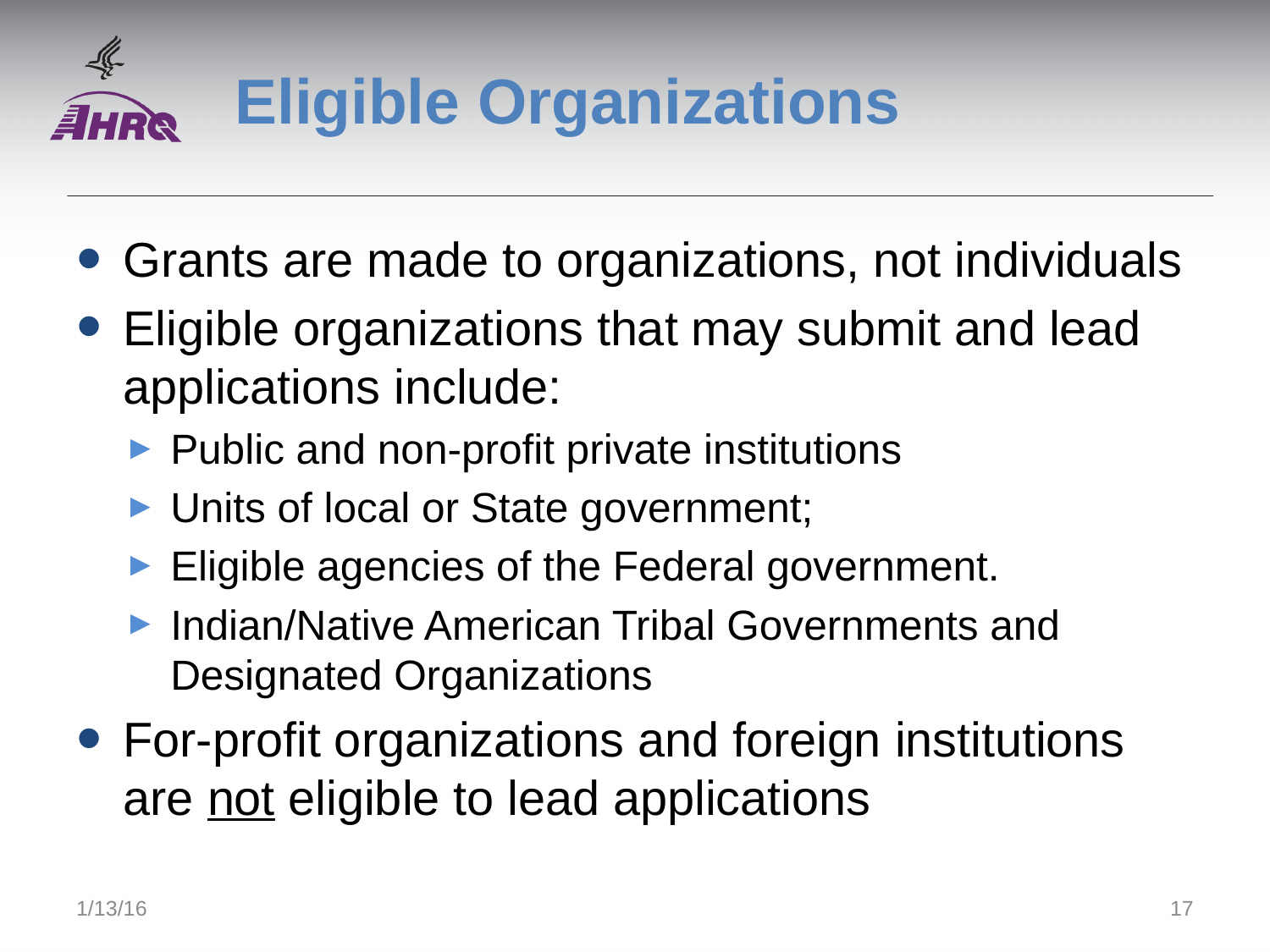

# Eligible Organizations
Grants are made to organizations, not individuals
Eligible organizations that may submit and lead applications include:
Public and non-profit private institutions
Units of local or State government;
Eligible agencies of the Federal government.
Indian/Native American Tribal Governments and Designated Organizations
For-profit organizations and foreign institutions are not eligible to lead applications
1/13/16
17